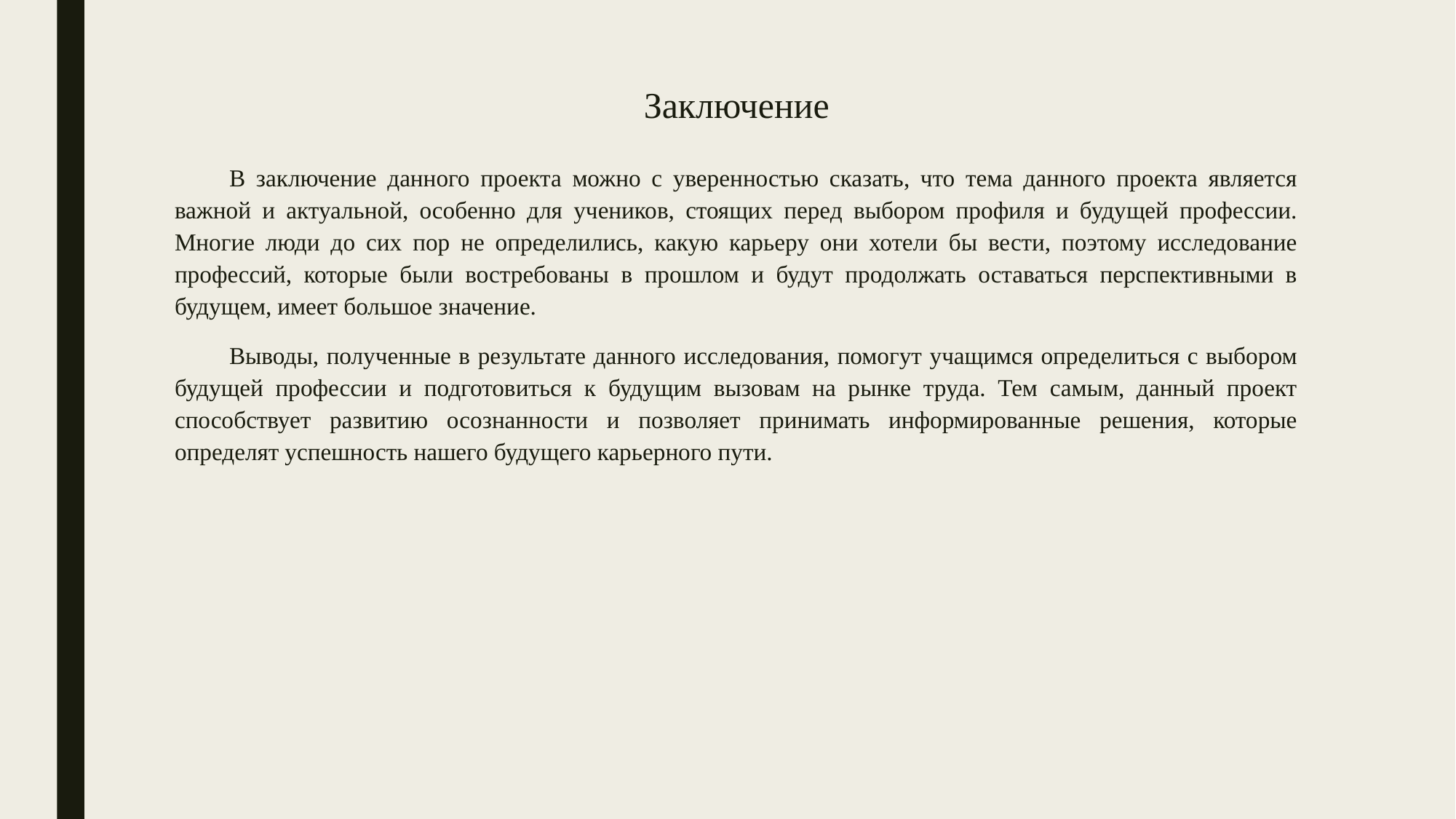

# Заключение
В заключение данного проекта можно с уверенностью сказать, что тема данного проекта является важной и актуальной, особенно для учеников, стоящих перед выбором профиля и будущей профессии. Многие люди до сих пор не определились, какую карьеру они хотели бы вести, поэтому исследование профессий, которые были востребованы в прошлом и будут продолжать оставаться перспективными в будущем, имеет большое значение.
Выводы, полученные в результате данного исследования, помогут учащимся определиться с выбором будущей профессии и подготовиться к будущим вызовам на рынке труда. Тем самым, данный проект способствует развитию осознанности и позволяет принимать информированные решения, которые определят успешность нашего будущего карьерного пути.